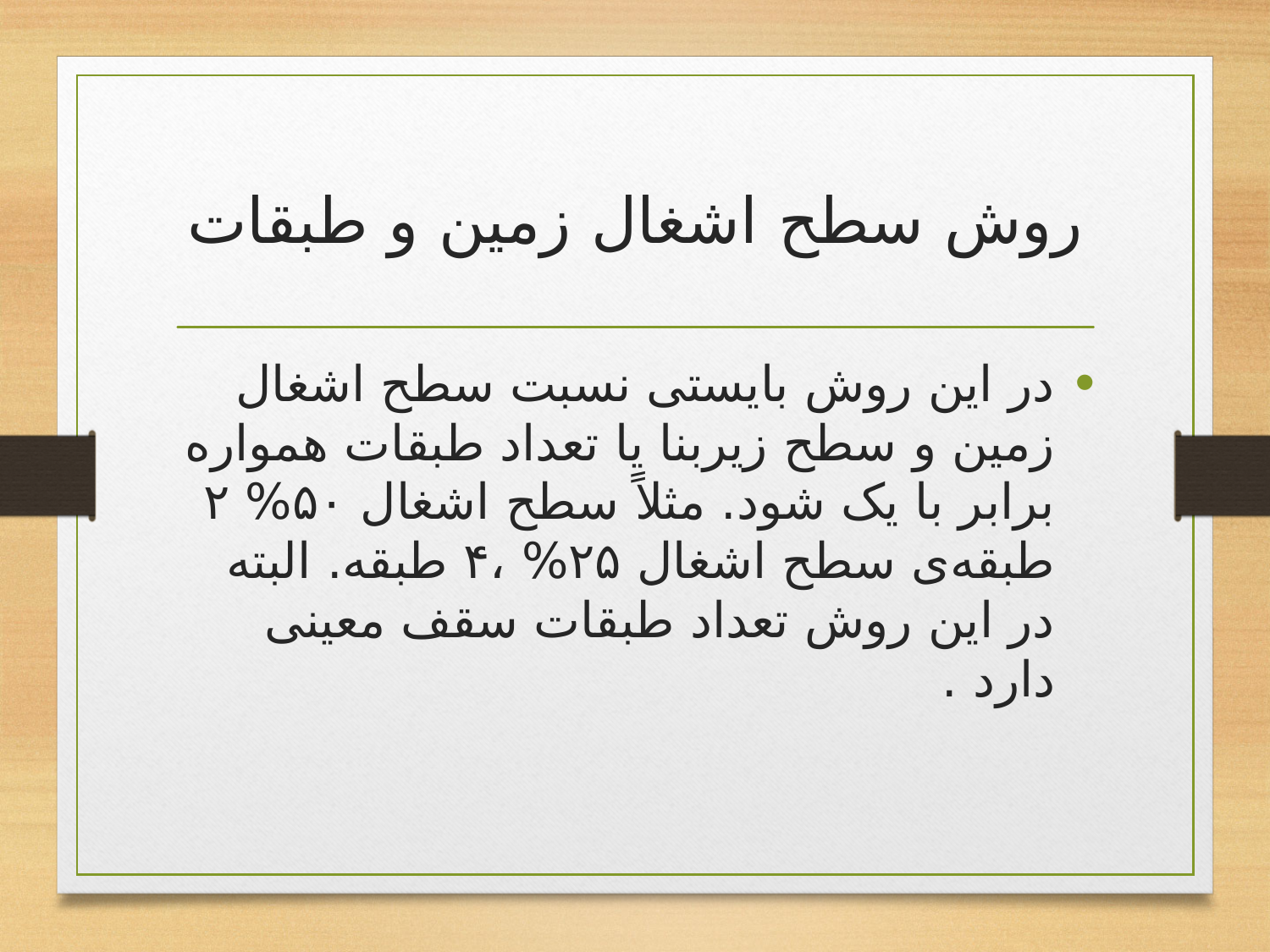

# روش سطح اشغال زمین و طبقات
در این روش بایستی نسبت سطح اشغال زمین و سطح زیربنا یا تعداد طبقات همواره برابر با یک شود. مثلاً سطح اشغال ۵۰% ۲ طبقه‌ی سطح اشغال ۲۵% ،۴ طبقه. البته در این روش تعداد طبقات سقف معینی دارد .